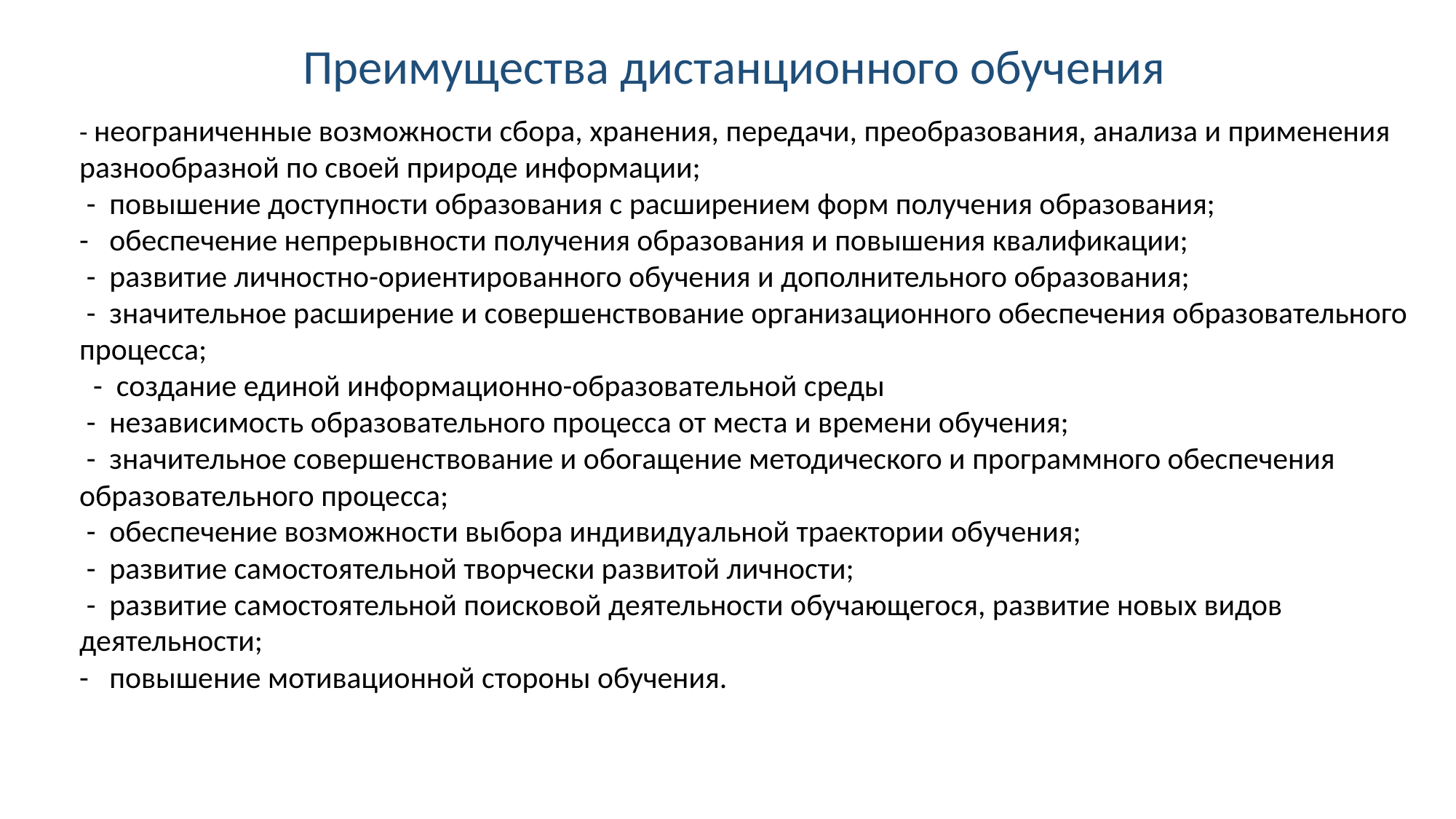

# Преимущества дистанционного обучения
- неограниченные возможности сбора, хранения, передачи, преобразования, анализа и применения    разнообразной по своей природе информации;
 -  повышение доступности образования с расширением форм получения образования;
-   обеспечение непрерывности получения образования и повышения квалификации;
 -  развитие личностно-ориентированного обучения и дополнительного образования;
 -  значительное расширение и совершенствование организационного обеспечения образовательного процесса;
  -  создание единой информационно-образовательной среды
 -  независимость образовательного процесса от места и времени обучения;
 -  значительное совершенствование и обогащение методического и программного обеспечения образовательного процесса;
 -  обеспечение возможности выбора индивидуальной траектории обучения;
 -  развитие самостоятельной творчески развитой личности;
 -  развитие самостоятельной поисковой деятельности обучающегося, развитие новых видов деятельности;
-   повышение мотивационной стороны обучения.